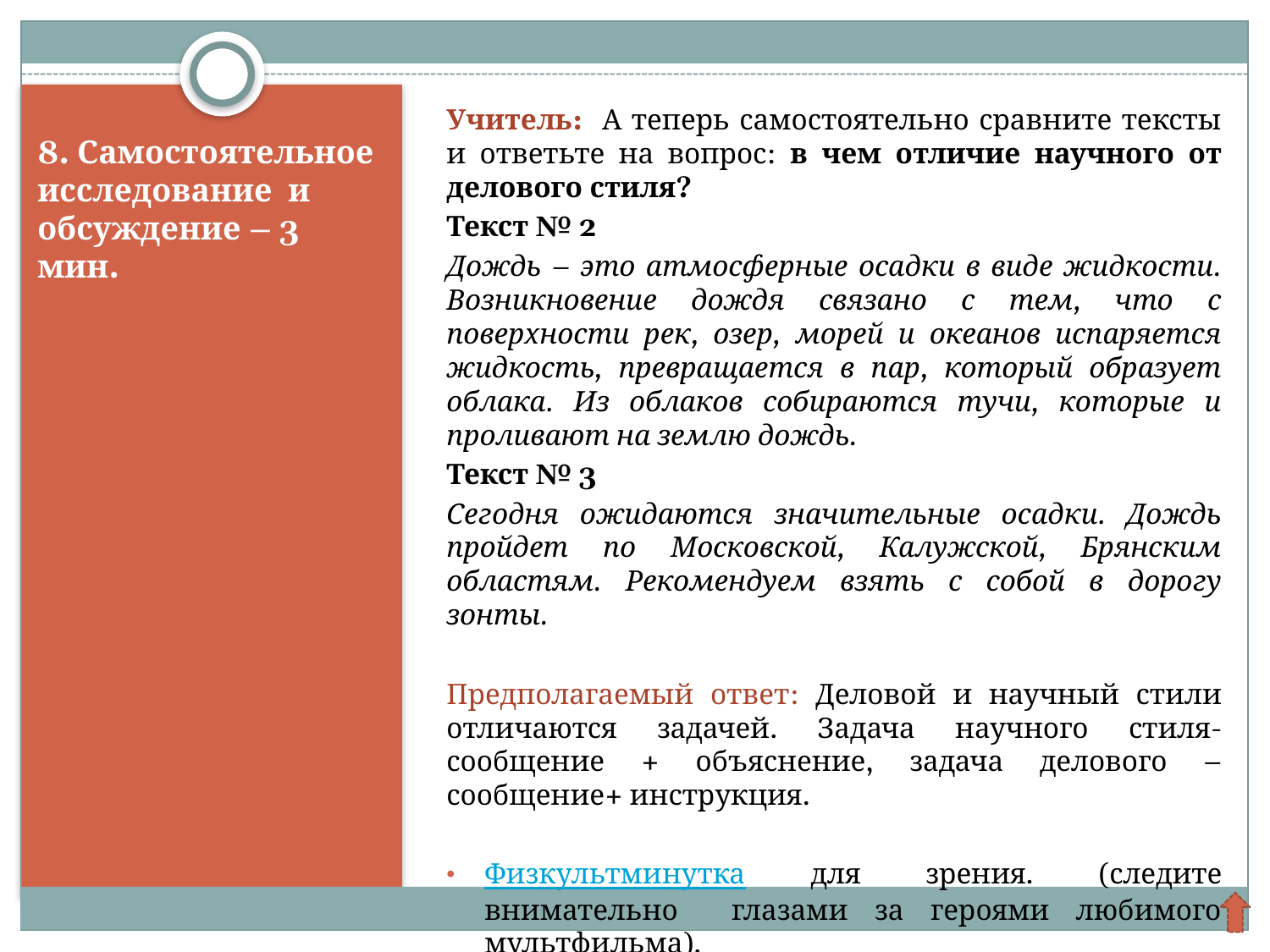

Учитель:  А теперь самостоятельно сравните тексты и ответьте на вопрос: в чем отличие научного от делового стиля?
Текст № 2
Дождь – это атмосферные осадки в виде жидкости. Возникновение дождя связано с тем, что с поверхности рек, озер, морей и океанов испаряется жидкость, превращается в пар, который образует облака. Из облаков собираются тучи, которые и проливают на землю дождь.
Текст № 3
Сегодня ожидаются значительные осадки. Дождь пройдет по Московской, Калужской, Брянским областям. Рекомендуем взять с собой в дорогу зонты.

Предполагаемый ответ: Деловой и научный стили отличаются задачей. Задача научного стиля- сообщение + объяснение, задача делового – сообщение+ инструкция.

Физкультминутка для зрения. (следите внимательно  глазами за героями любимого мультфильма).
8. Самостоятельное исследование  и обсуждение – 3 мин.